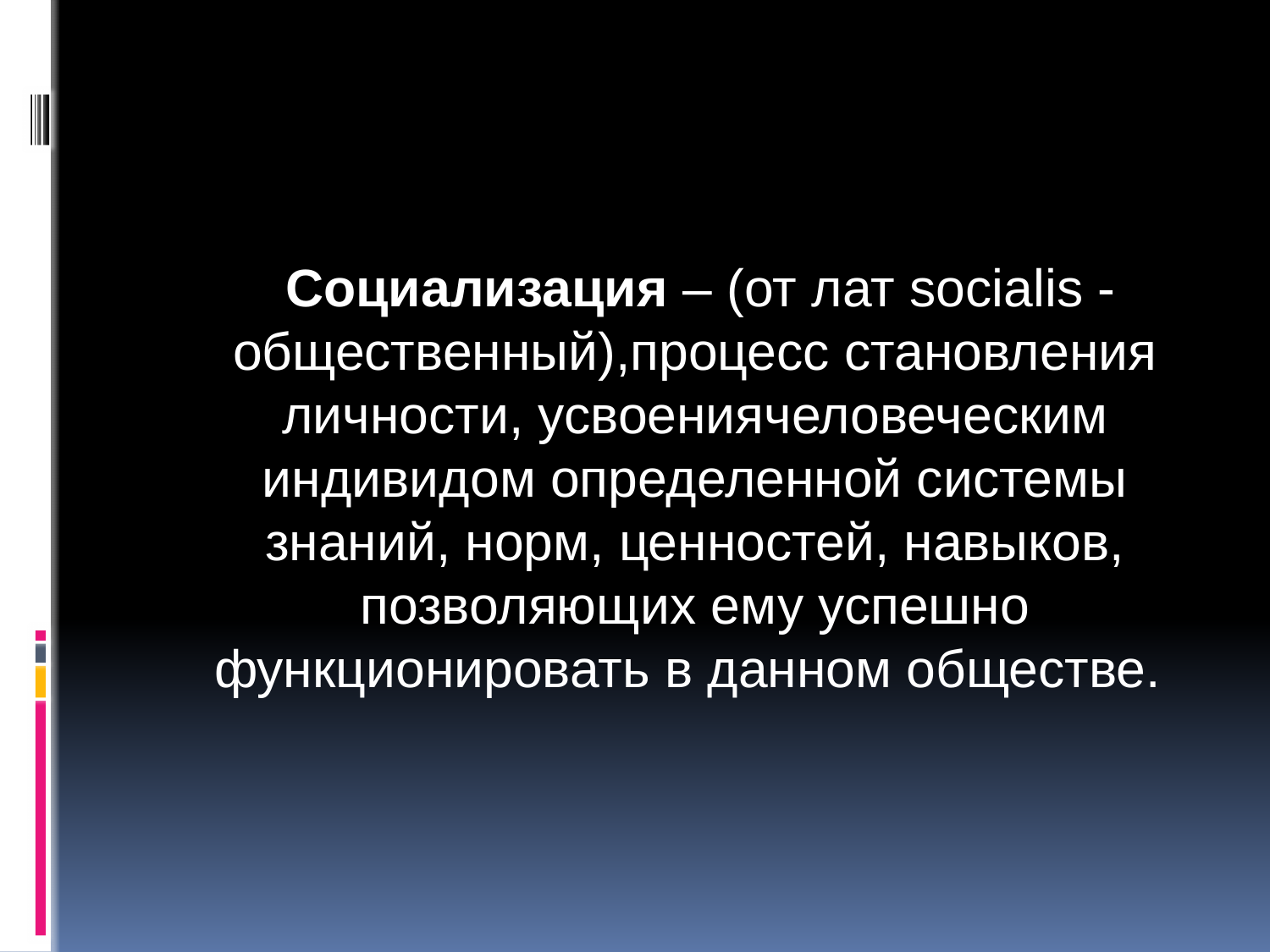

#
    Социализация – (от лат socialis - общественный),процесс становления личности, усвоениячеловеческим индивидом определенной системы знаний, норм, ценностей, навыков, позволяющих ему успешно функционировать в данном обществе.